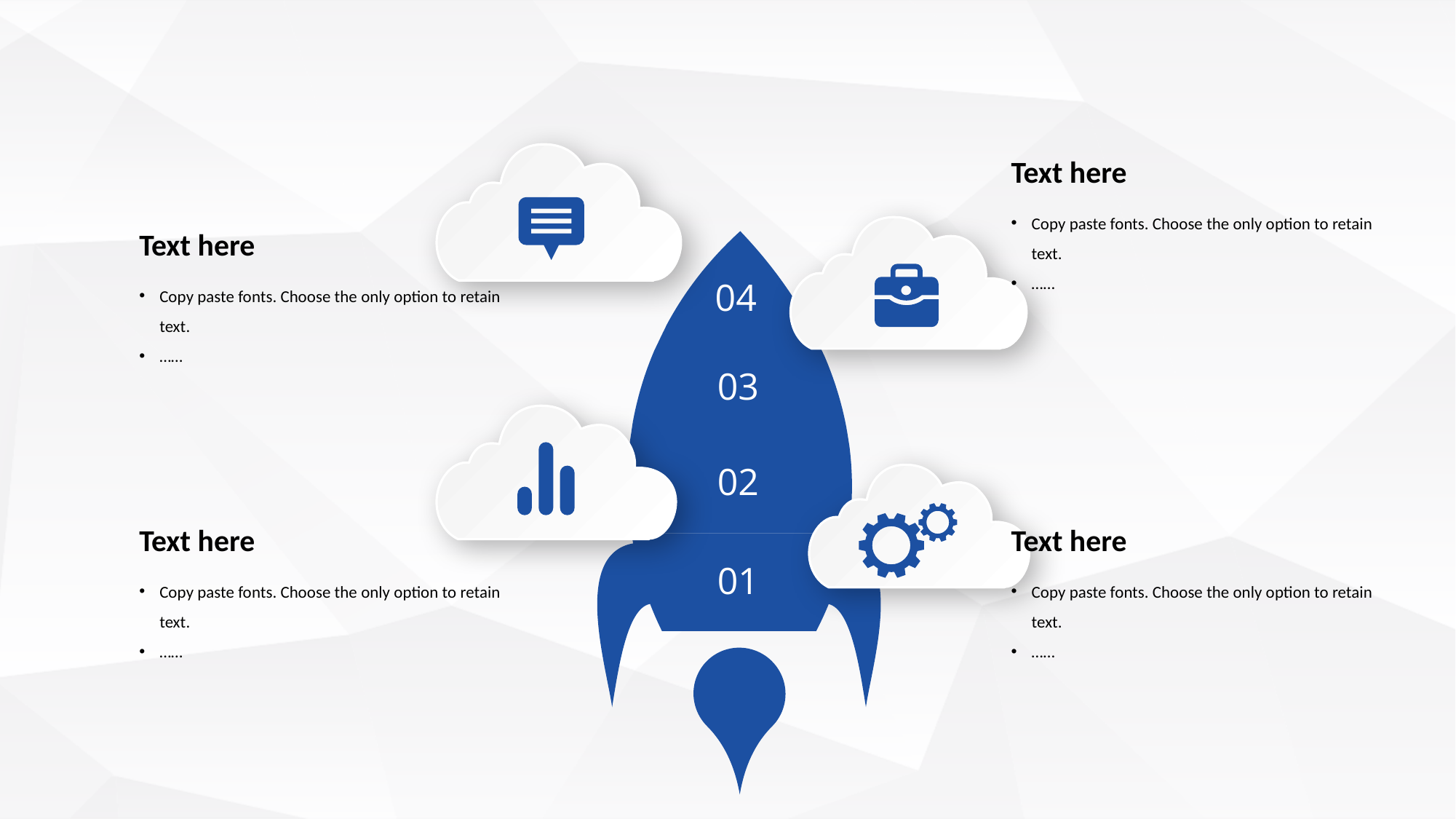

Text here

Copy paste fonts. Choose the only option to retain text.
……
Text here

04
Copy paste fonts. Choose the only option to retain text.
……
03

02

Text here
Text here
01
Copy paste fonts. Choose the only option to retain text.
……
Copy paste fonts. Choose the only option to retain text.
……